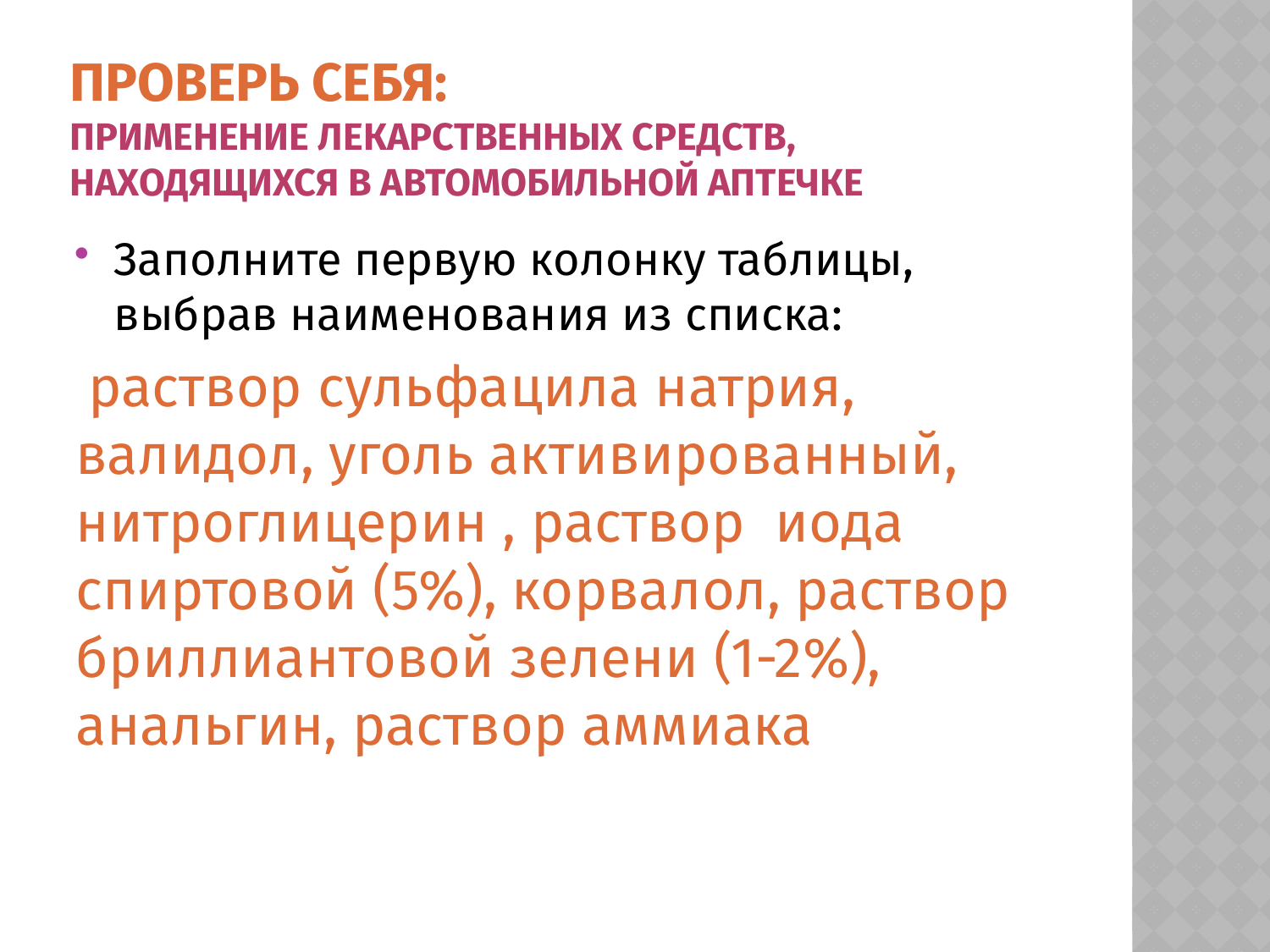

# Проверь себя: применение лекарственных средств, находящихся в автомобильной аптечке
Заполните первую колонку таблицы, выбрав наименования из списка:
 раствор сульфацила натрия, валидол, уголь активированный, нитроглицерин , раствор  иода спиртовой (5%), корвалол, раствор бриллиантовой зелени (1-2%), анальгин, раствор аммиака